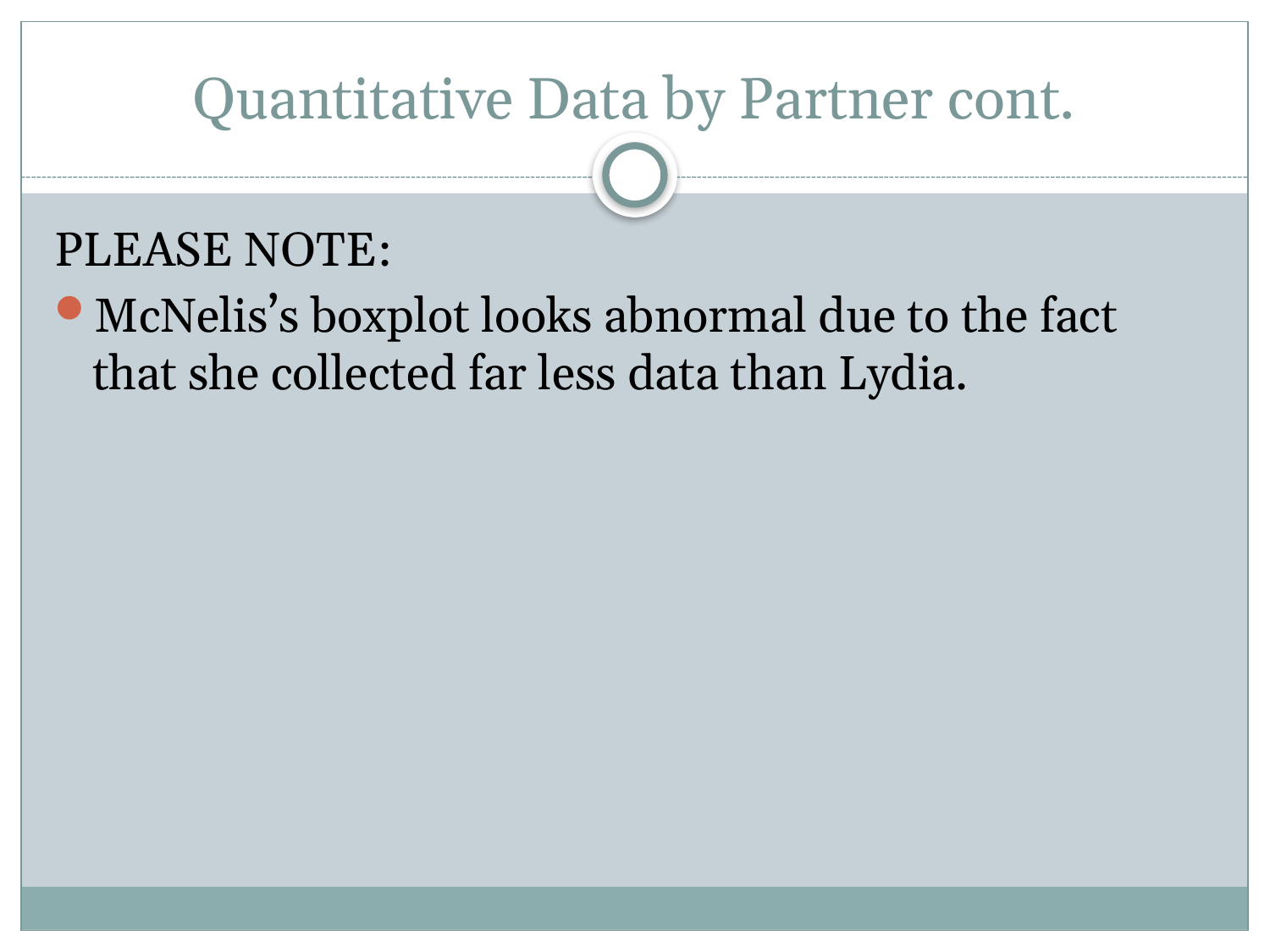

# Quantitative Data by Partner cont.
PLEASE NOTE:
McNelis’s boxplot looks abnormal due to the fact that she collected far less data than Lydia.